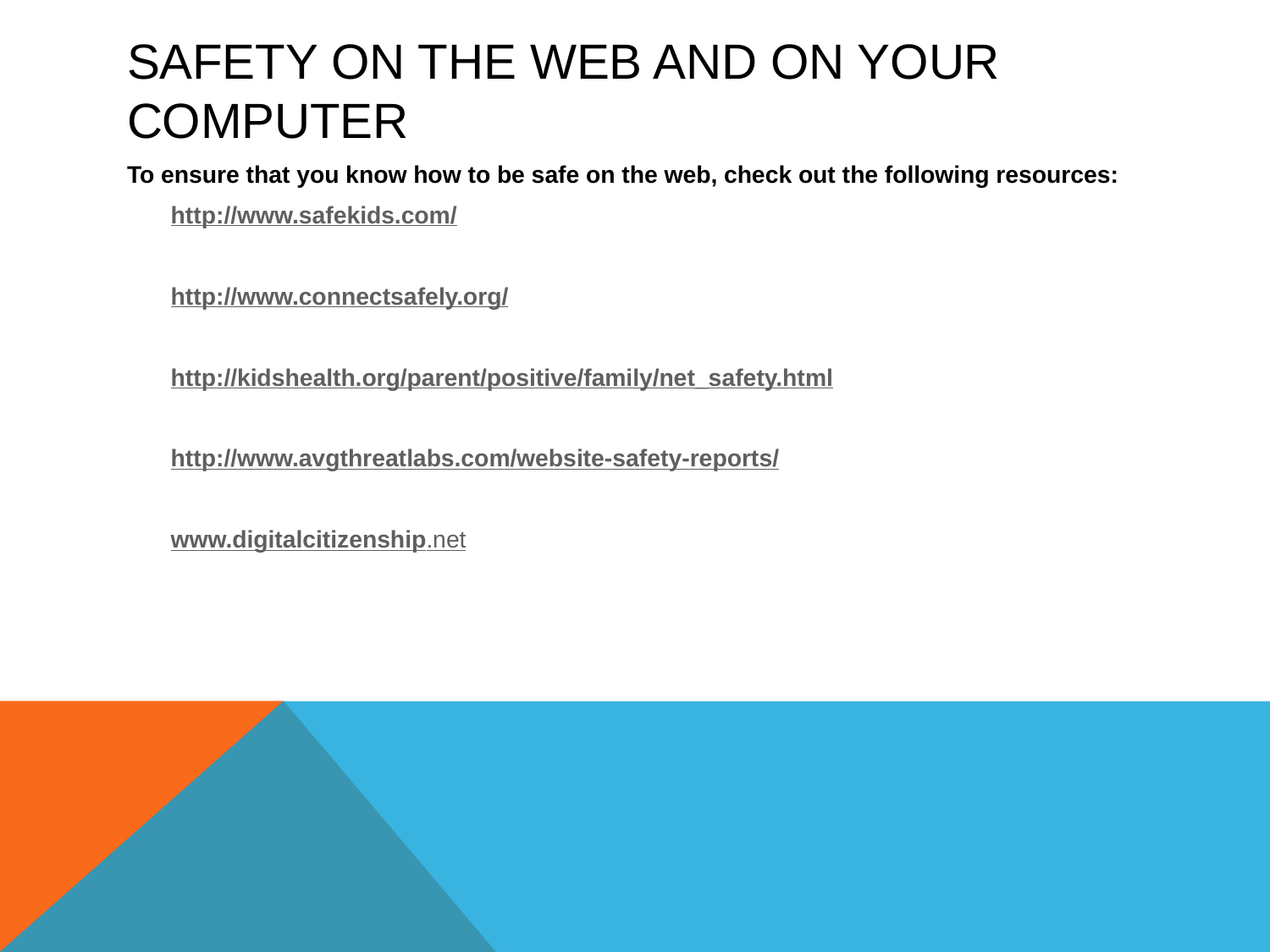

# Safety on the Web and on your computer
To ensure that you know how to be safe on the web, check out the following resources:
		http://www.safekids.com/

		http://www.connectsafely.org/

		http://kidshealth.org/parent/positive/family/net_safety.html

		http://www.avgthreatlabs.com/website-safety-reports/

		www.digitalcitizenship.net